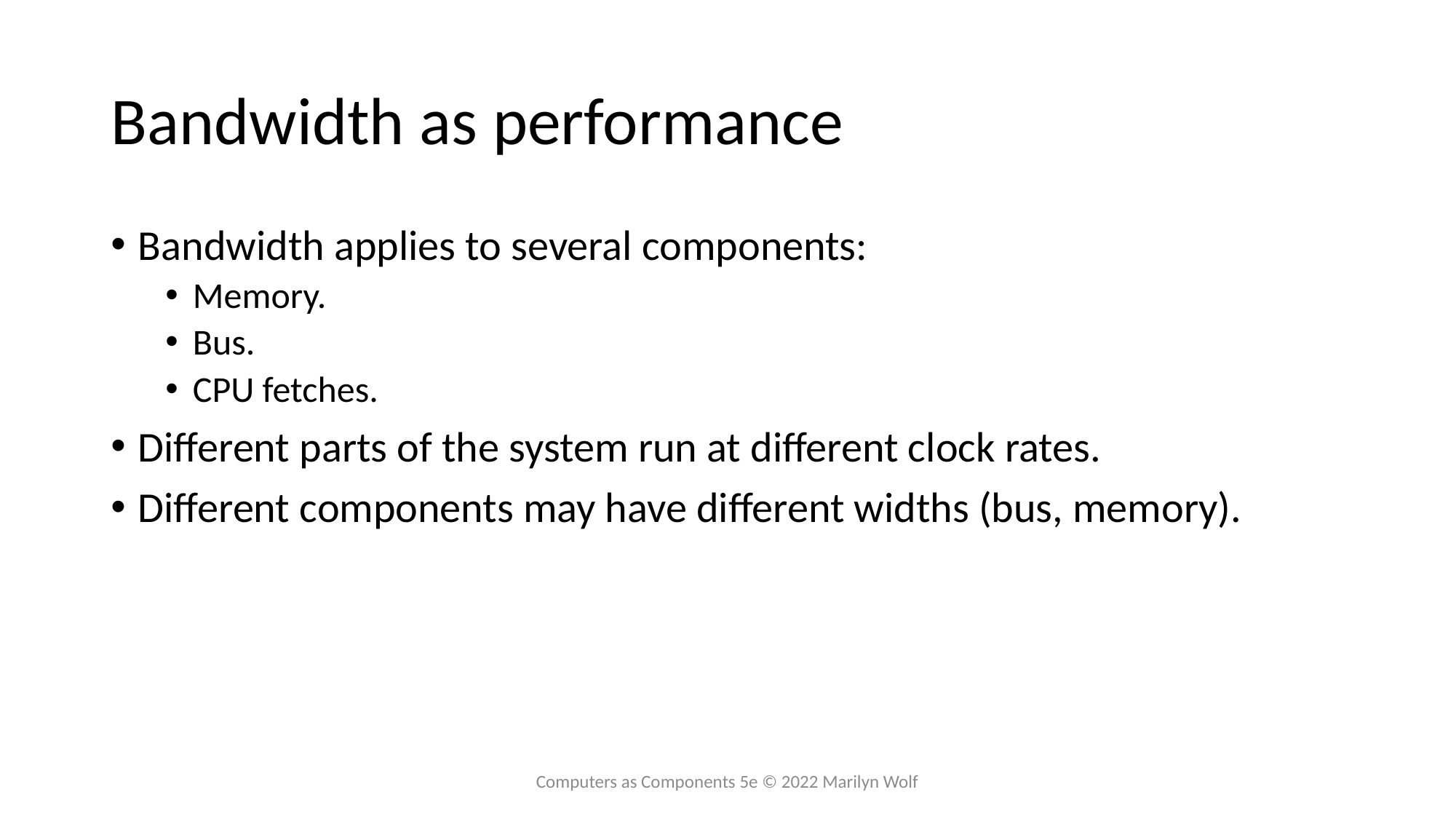

# Bandwidth as performance
Bandwidth applies to several components:
Memory.
Bus.
CPU fetches.
Different parts of the system run at different clock rates.
Different components may have different widths (bus, memory).
Computers as Components 5e © 2022 Marilyn Wolf